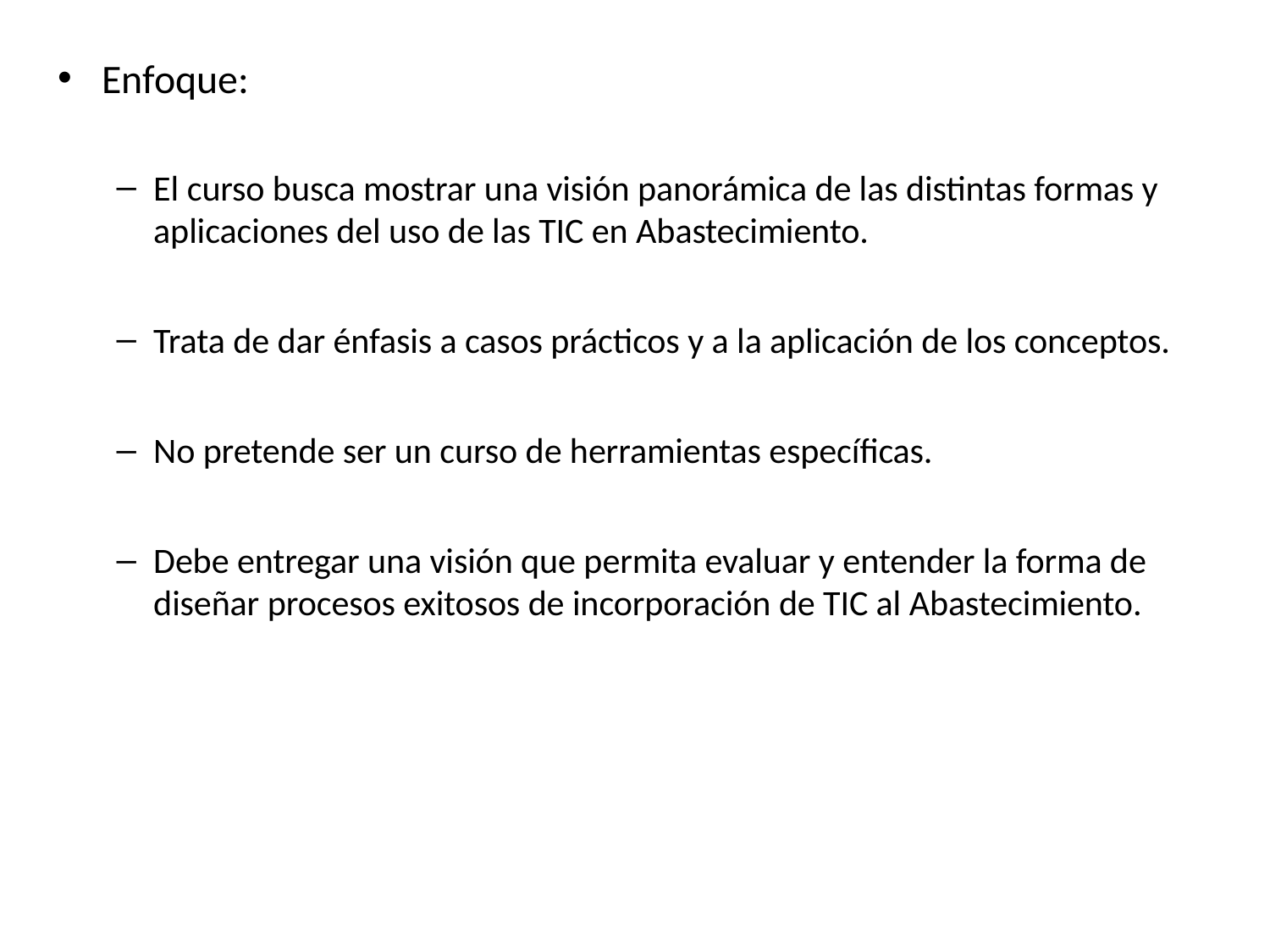

Enfoque:

El curso busca mostrar una visión panorámica de las distintas formas y aplicaciones del uso de las TIC en Abastecimiento.

Trata de dar énfasis a casos prácticos y a la aplicación de los conceptos.

No pretende ser un curso de herramientas específicas.

Debe entregar una visión que permita evaluar y entender la forma de diseñar procesos exitosos de incorporación de TIC al Abastecimiento.